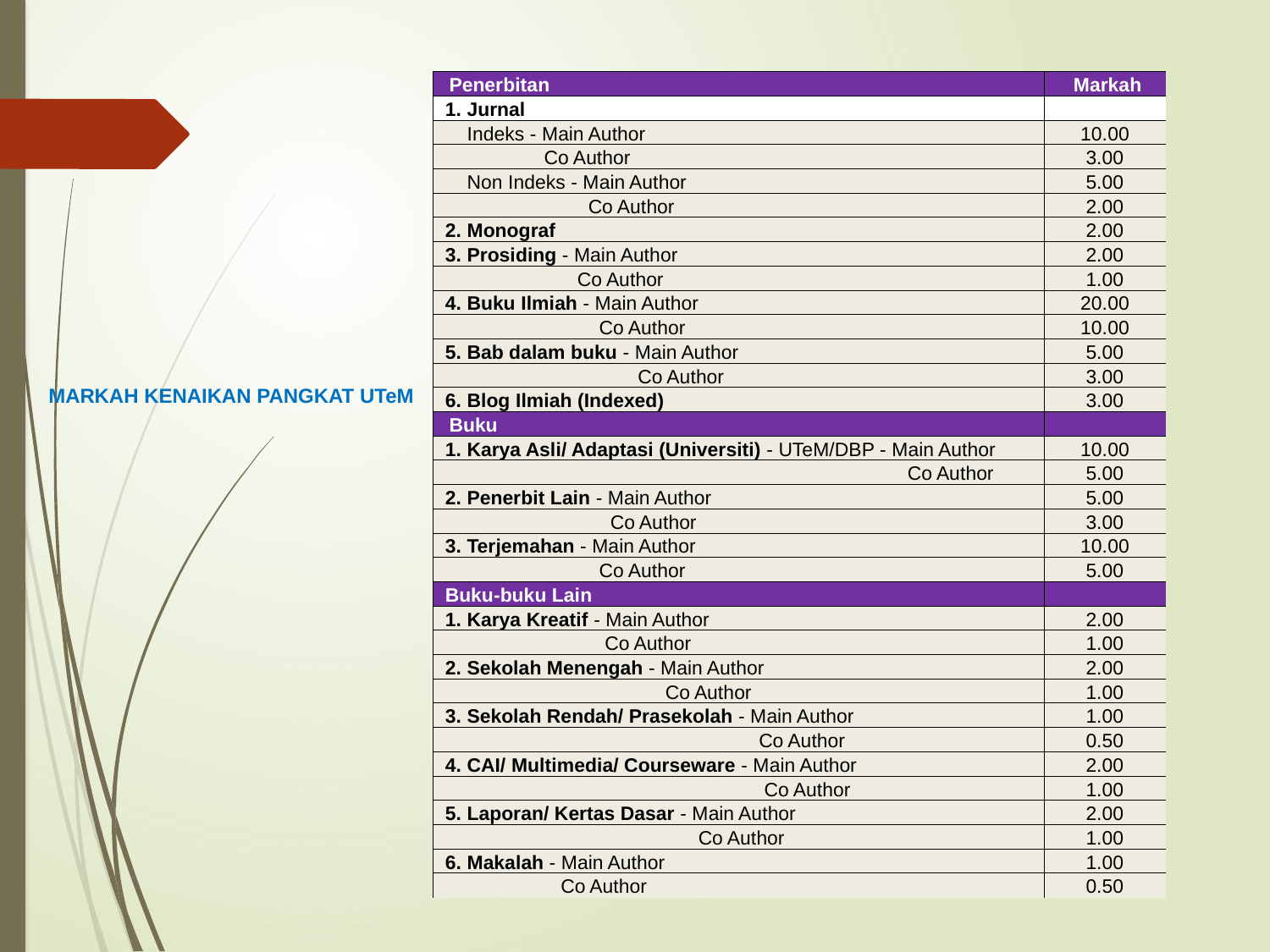

| Penerbitan | Markah |
| --- | --- |
| 1. Jurnal |  |
| Indeks - Main Author | 10.00 |
| Co Author | 3.00 |
| Non Indeks - Main Author | 5.00 |
| Co Author | 2.00 |
| 2. Monograf | 2.00 |
| 3. Prosiding - Main Author | 2.00 |
| Co Author | 1.00 |
| 4. Buku Ilmiah - Main Author | 20.00 |
| Co Author | 10.00 |
| 5. Bab dalam buku - Main Author | 5.00 |
| Co Author | 3.00 |
| 6. Blog Ilmiah (Indexed) | 3.00 |
| Buku |  |
| 1. Karya Asli/ Adaptasi (Universiti) - UTeM/DBP - Main Author | 10.00 |
| Co Author | 5.00 |
| 2. Penerbit Lain - Main Author | 5.00 |
| Co Author | 3.00 |
| 3. Terjemahan - Main Author | 10.00 |
| Co Author | 5.00 |
| Buku-buku Lain |  |
| 1. Karya Kreatif - Main Author | 2.00 |
| Co Author | 1.00 |
| 2. Sekolah Menengah - Main Author | 2.00 |
| Co Author | 1.00 |
| 3. Sekolah Rendah/ Prasekolah - Main Author | 1.00 |
| Co Author | 0.50 |
| 4. CAI/ Multimedia/ Courseware - Main Author | 2.00 |
| Co Author | 1.00 |
| 5. Laporan/ Kertas Dasar - Main Author | 2.00 |
| Co Author | 1.00 |
| 6. Makalah - Main Author | 1.00 |
| Co Author | 0.50 |
# MARKAH KENAIKAN PANGKAT UTeM